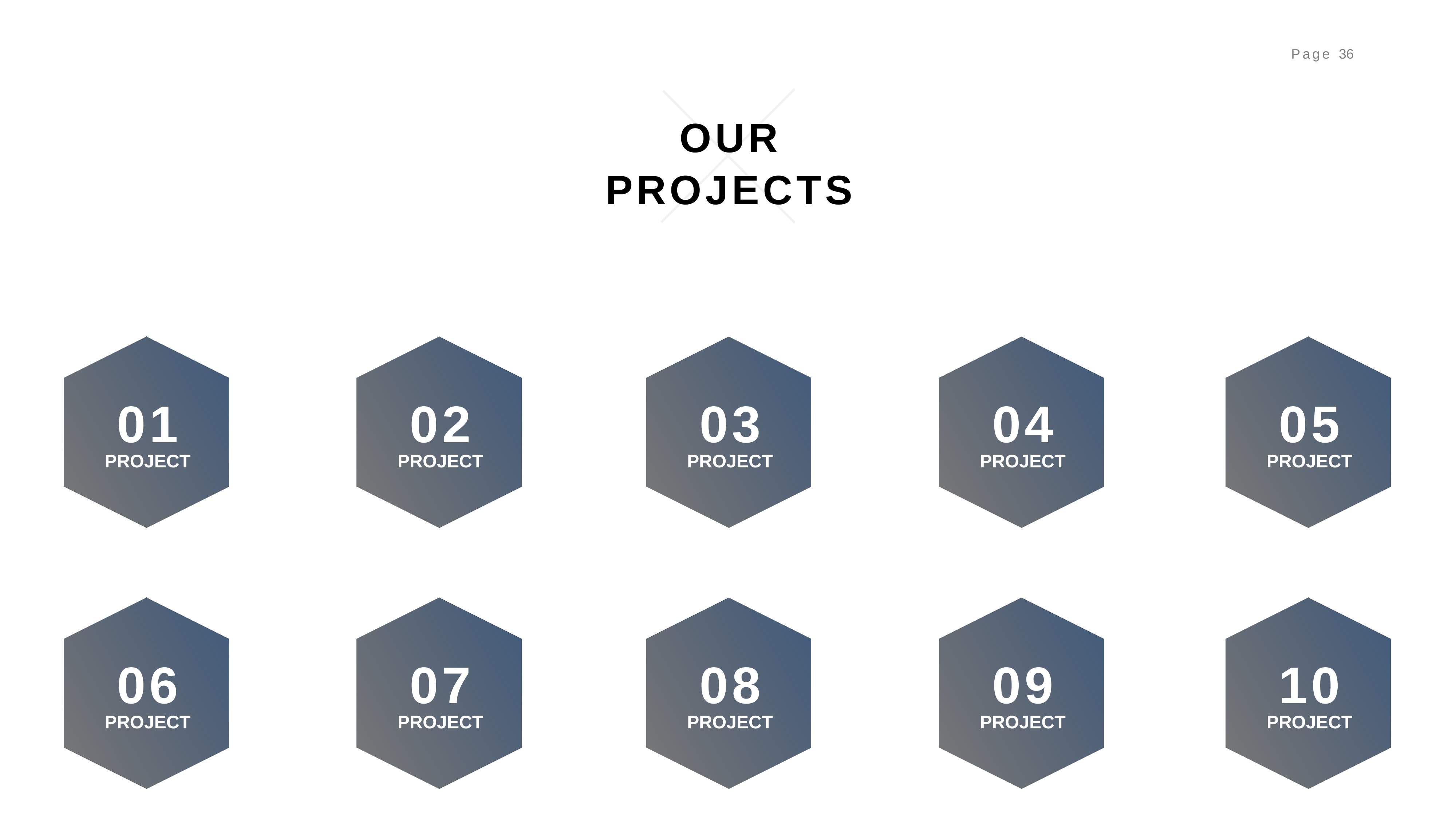

OUR
PROJECTS

01
02
03
04
05
PROJECT
PROJECT
PROJECT
PROJECT
PROJECT

06
07
08
09
10
PROJECT
PROJECT
PROJECT
PROJECT
PROJECT